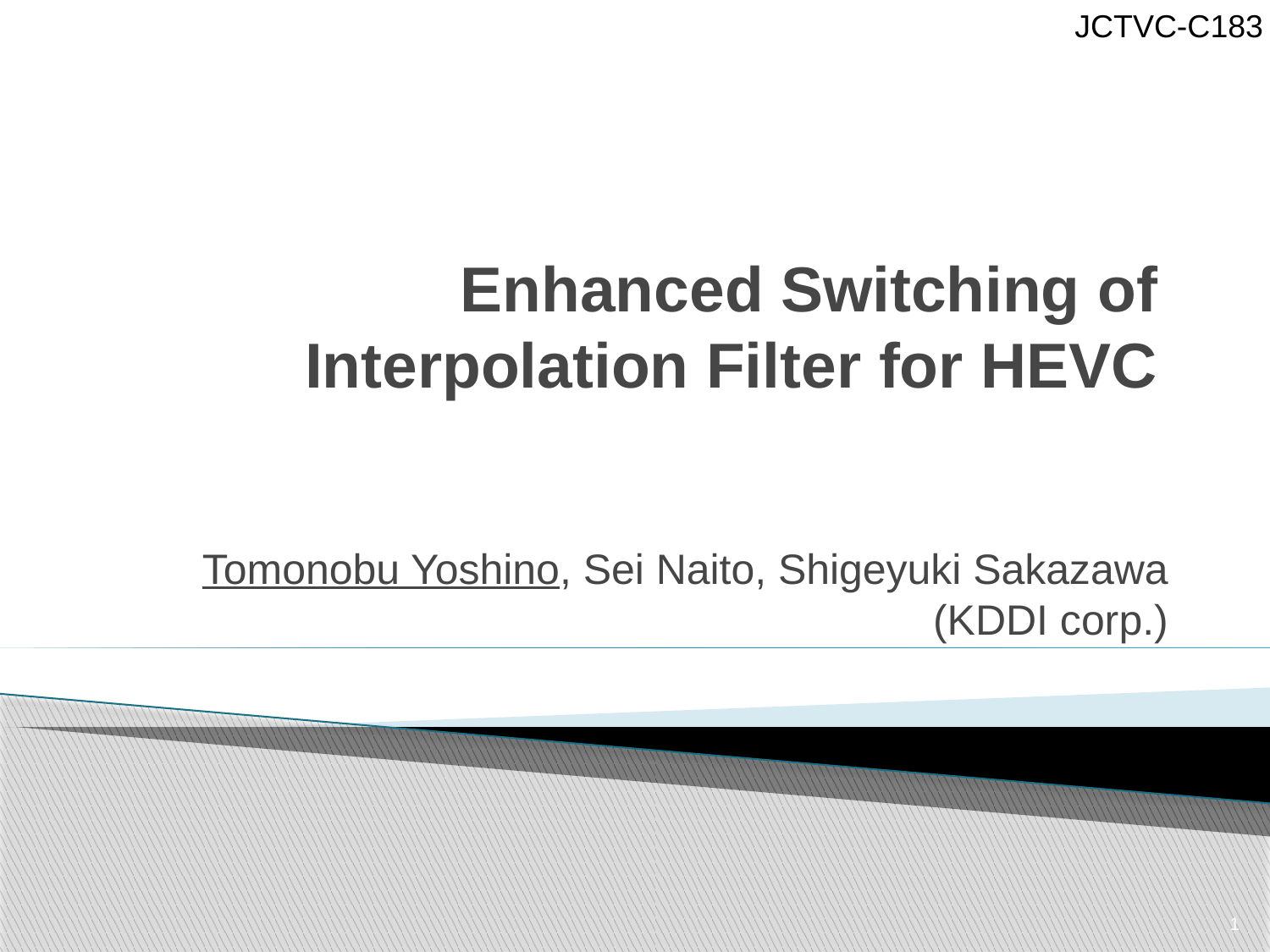

# Enhanced Switching of Interpolation Filter for HEVC
Tomonobu Yoshino, Sei Naito, Shigeyuki Sakazawa (KDDI corp.)
1